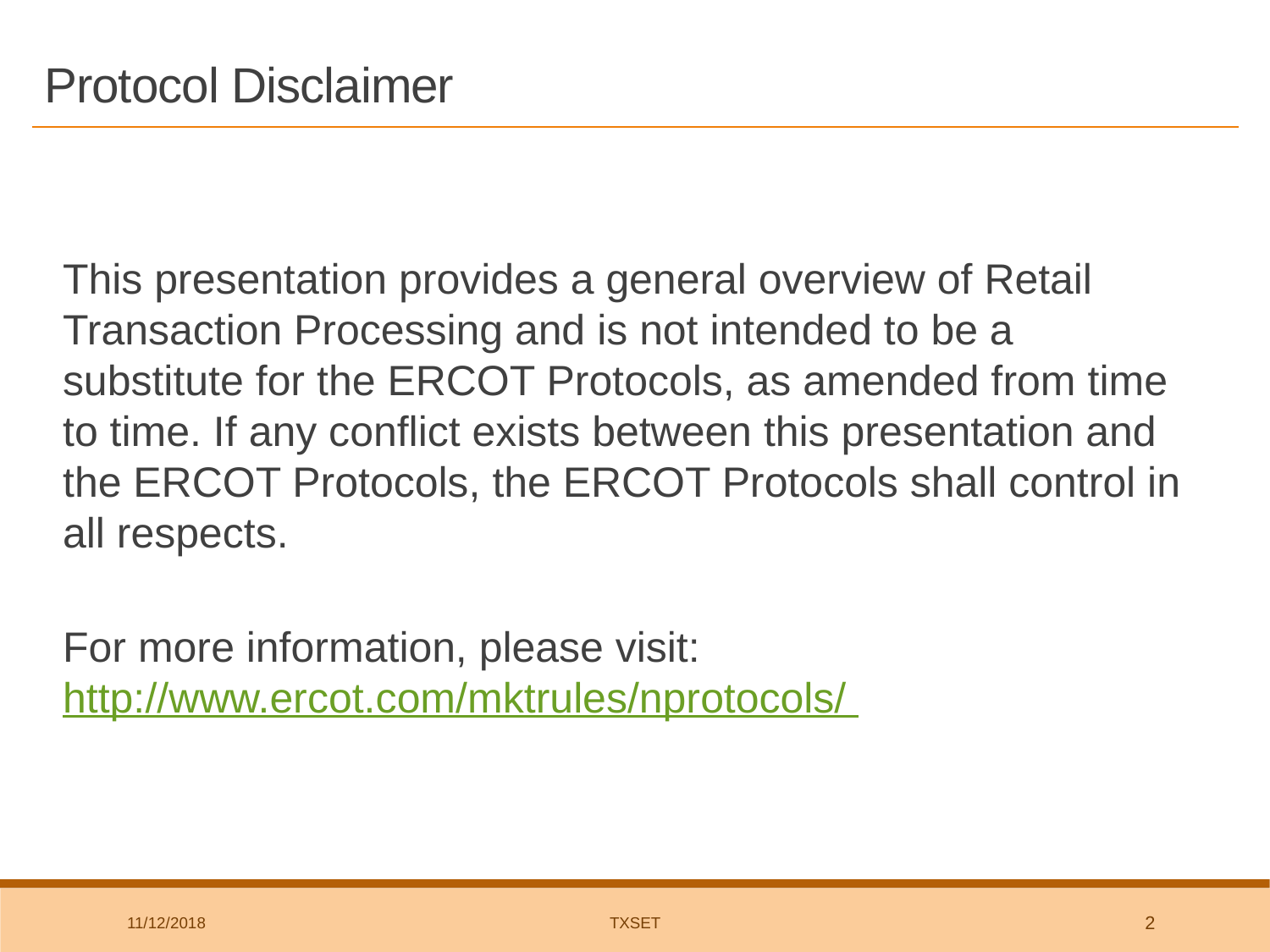

# Protocol Disclaimer
This presentation provides a general overview of Retail Transaction Processing and is not intended to be a substitute for the ERCOT Protocols, as amended from time to time. If any conflict exists between this presentation and the ERCOT Protocols, the ERCOT Protocols shall control in all respects.
For more information, please visit:
http://www.ercot.com/mktrules/nprotocols/
11/12/2018
TxSET
2